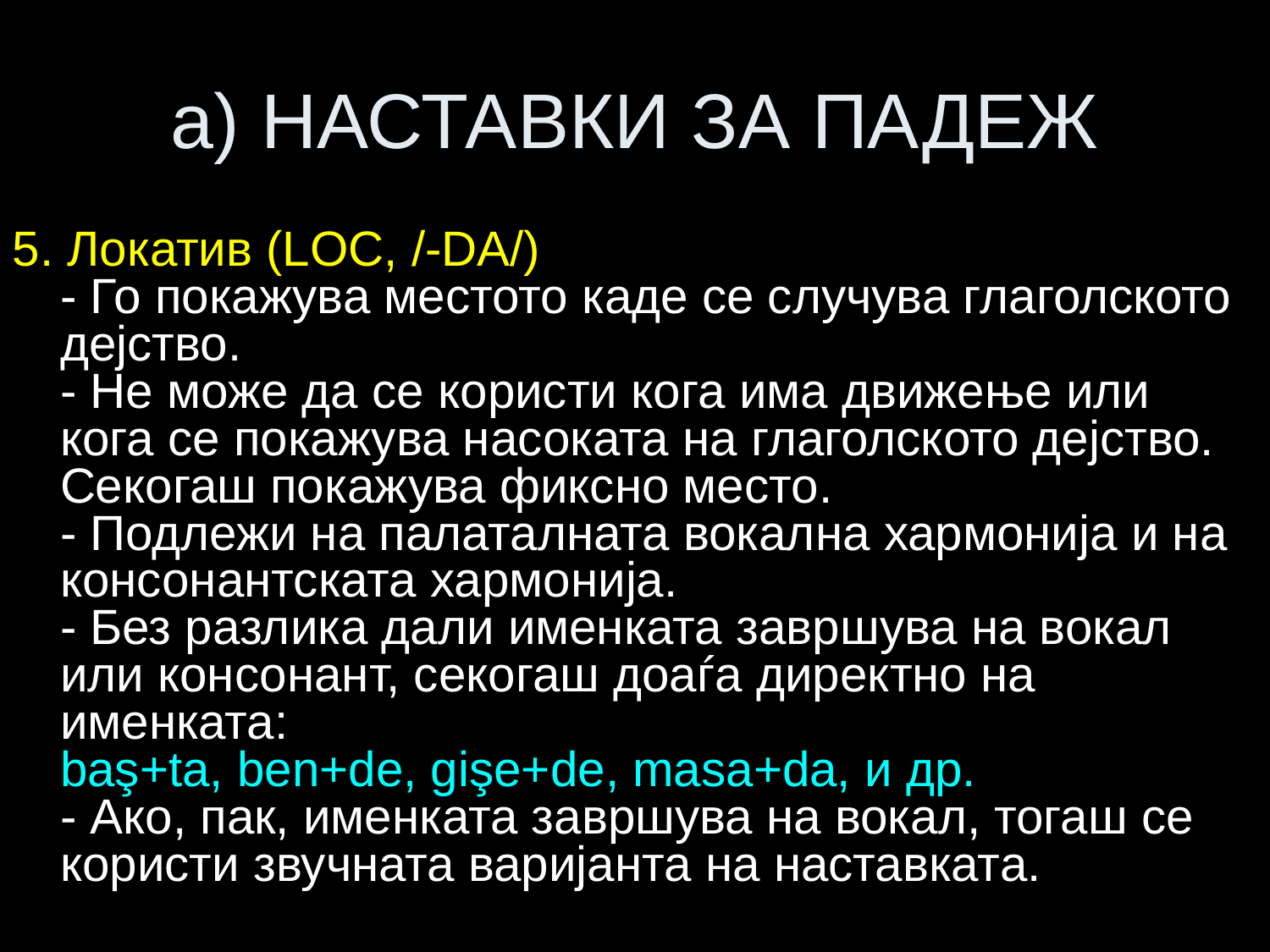

# a) НАСТАВКИ ЗА ПАДЕЖ
5. Локатив (LOC, /-DA/)
- Го покажува местото каде се случува глаголското дејство.
- Не може да се користи кога има движење или кога се покажува насоката на глаголското дејство. Секогаш покажува фиксно место.
- Подлежи на палаталната вокална хармонија и на консонантската хармонија.
- Без разлика дали именката завршува на вокал или консонант, секогаш доаѓа директно на именката:
baş+ta, ben+de, gişe+de, masa+da, и др.
- Ако, пак, именката завршува на вокал, тогаш се користи звучната варијанта на наставката.